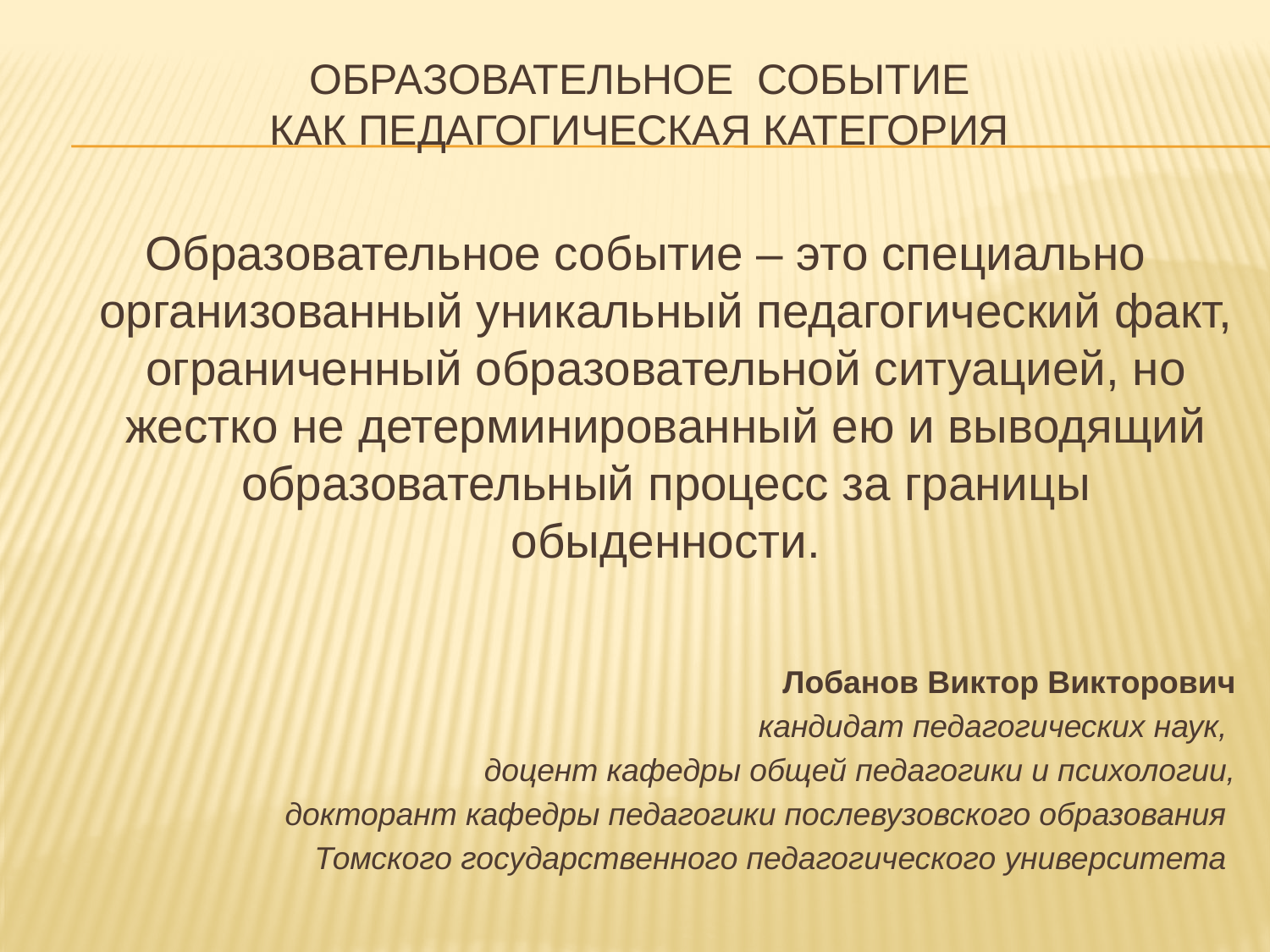

# Образовательное  Событие как педагогическая категория
Образовательное событие – это специально организованный уникальный педагогический факт, ограниченный образовательной ситуацией, но жестко не детерминированный ею и выводящий образовательный процесс за границы обыденности.

Лобанов Виктор Викторович
кандидат педагогических наук,
доцент кафедры общей педагогики и психологии,
 докторант кафедры педагогики послевузовского образования
Томского государственного педагогического университета